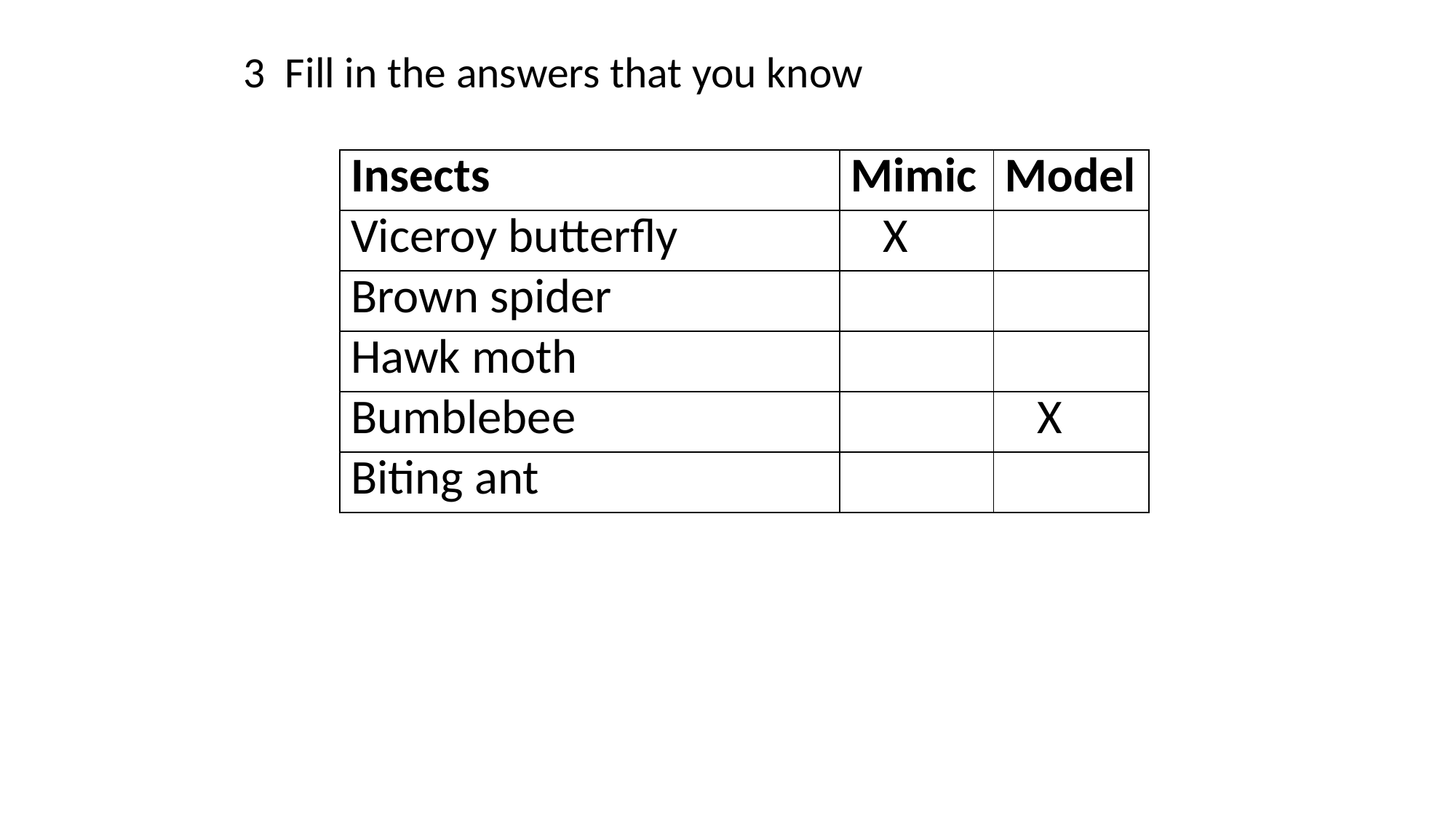

# 3  Fill in the answers that you know
| Insects | Mimic | Model |
| --- | --- | --- |
| Viceroy butterfly | X |  |
| Brown spider |  |  |
| Hawk moth |  |  |
| Bumblebee |  | X |
| Biting ant |  |  |